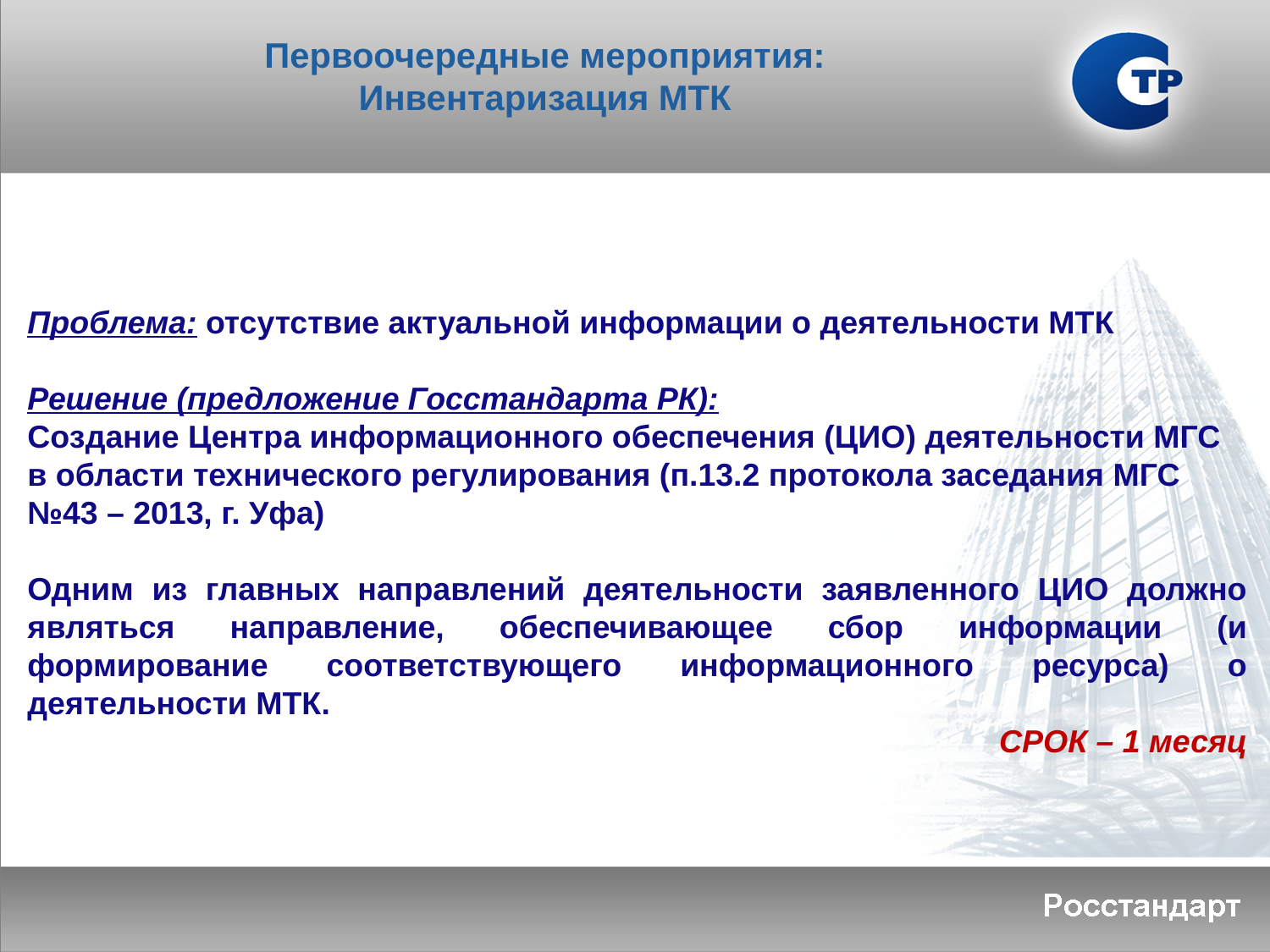

Первоочередные мероприятия:
Инвентаризация МТК
Проблема: отсутствие актуальной информации о деятельности МТК

Решение (предложение Госстандарта РК):
Создание Центра информационного обеспечения (ЦИО) деятельности МГС в области технического регулирования (п.13.2 протокола заседания МГС №43 – 2013, г. Уфа)

Одним из главных направлений деятельности заявленного ЦИО должно являться направление, обеспечивающее сбор информации (и формирование соответствующего информационного ресурса) о деятельности МТК.
СРОК – 1 месяц